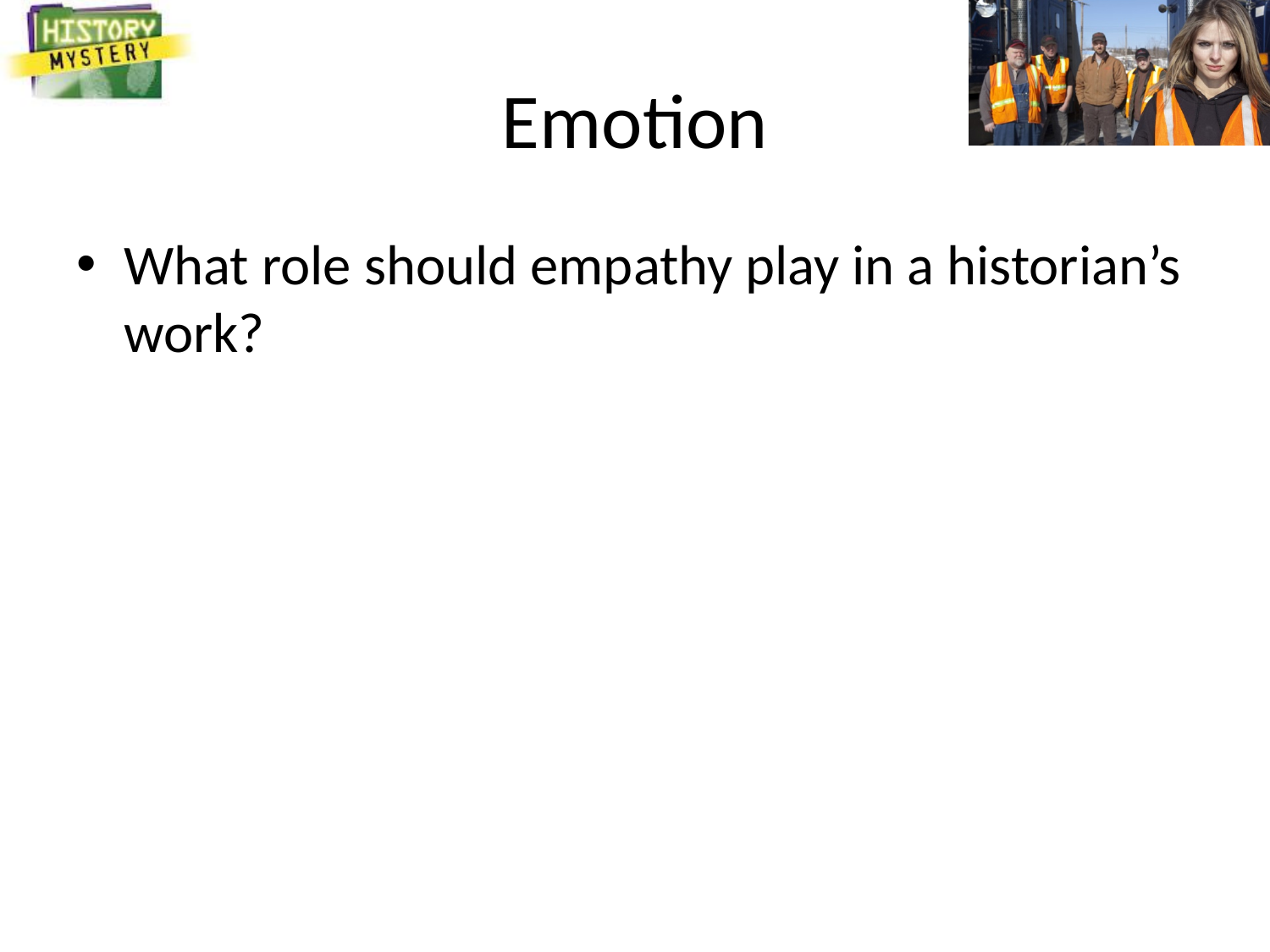

# Emotion
What role should empathy play in a historian’s work?